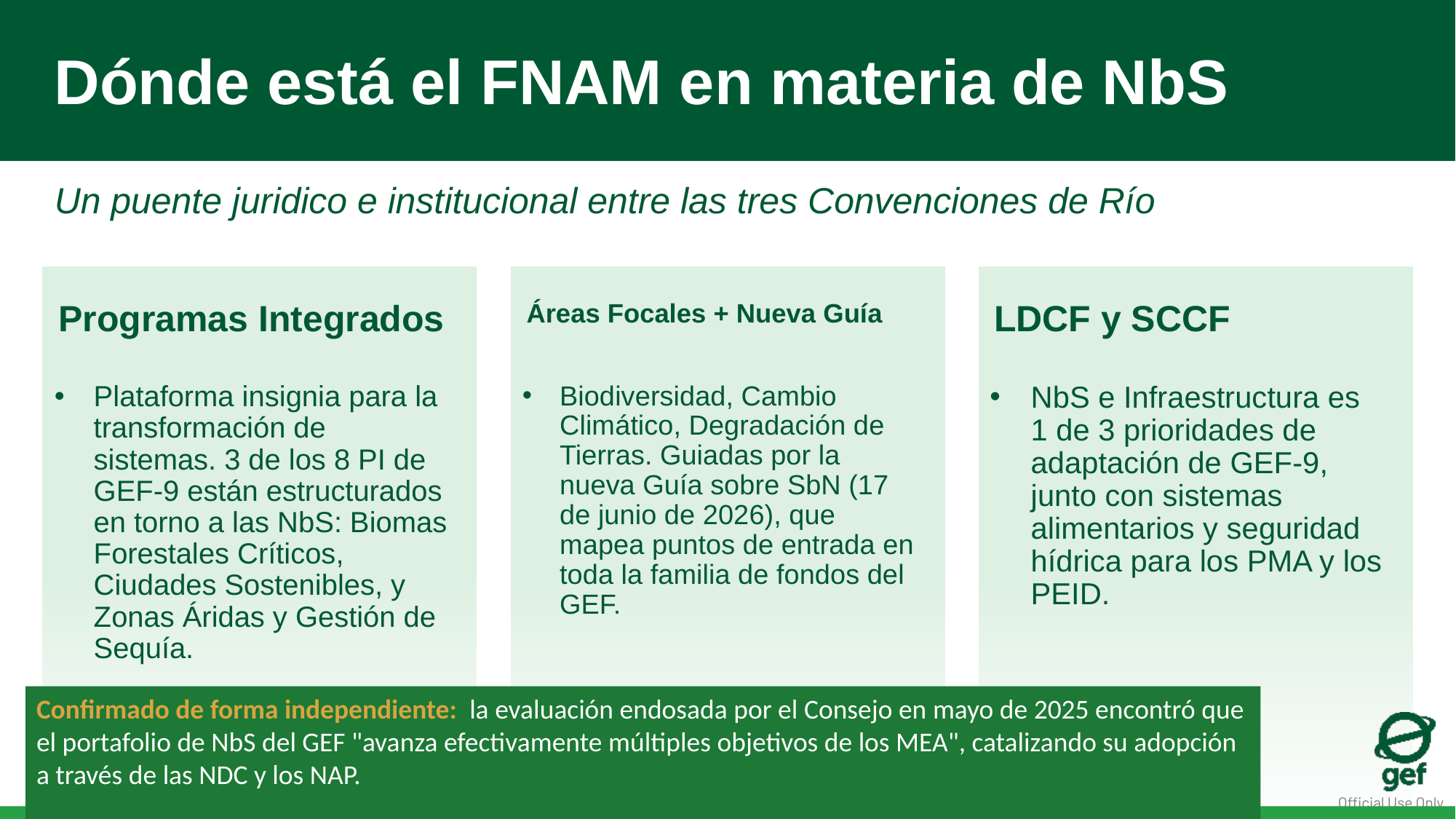

Dónde está el FNAM en materia de NbS

Un puente juridico e institucional entre las tres Convenciones de Río

Programas Integrados

Áreas Focales + Nueva Guía

LDCF y SCCF

Plataforma insignia para la transformación de sistemas. 3 de los 8 PI de GEF-9 están estructurados en torno a las NbS: Biomas Forestales Críticos, Ciudades Sostenibles, y Zonas Áridas y Gestión de Sequía.

Biodiversidad, Cambio Climático, Degradación de Tierras. Guiadas por la nueva Guía sobre SbN (17 de junio de 2026), que mapea puntos de entrada en toda la familia de fondos del GEF.

NbS e Infraestructura es 1 de 3 prioridades de adaptación de GEF-9, junto con sistemas alimentarios y seguridad hídrica para los PMA y los PEID.

Confirmado de forma independiente:  la evaluación endosada por el Consejo en mayo de 2025 encontró que el portafolio de NbS del GEF "avanza efectivamente múltiples objetivos de los MEA", catalizando su adopción a través de las NDC y los NAP.